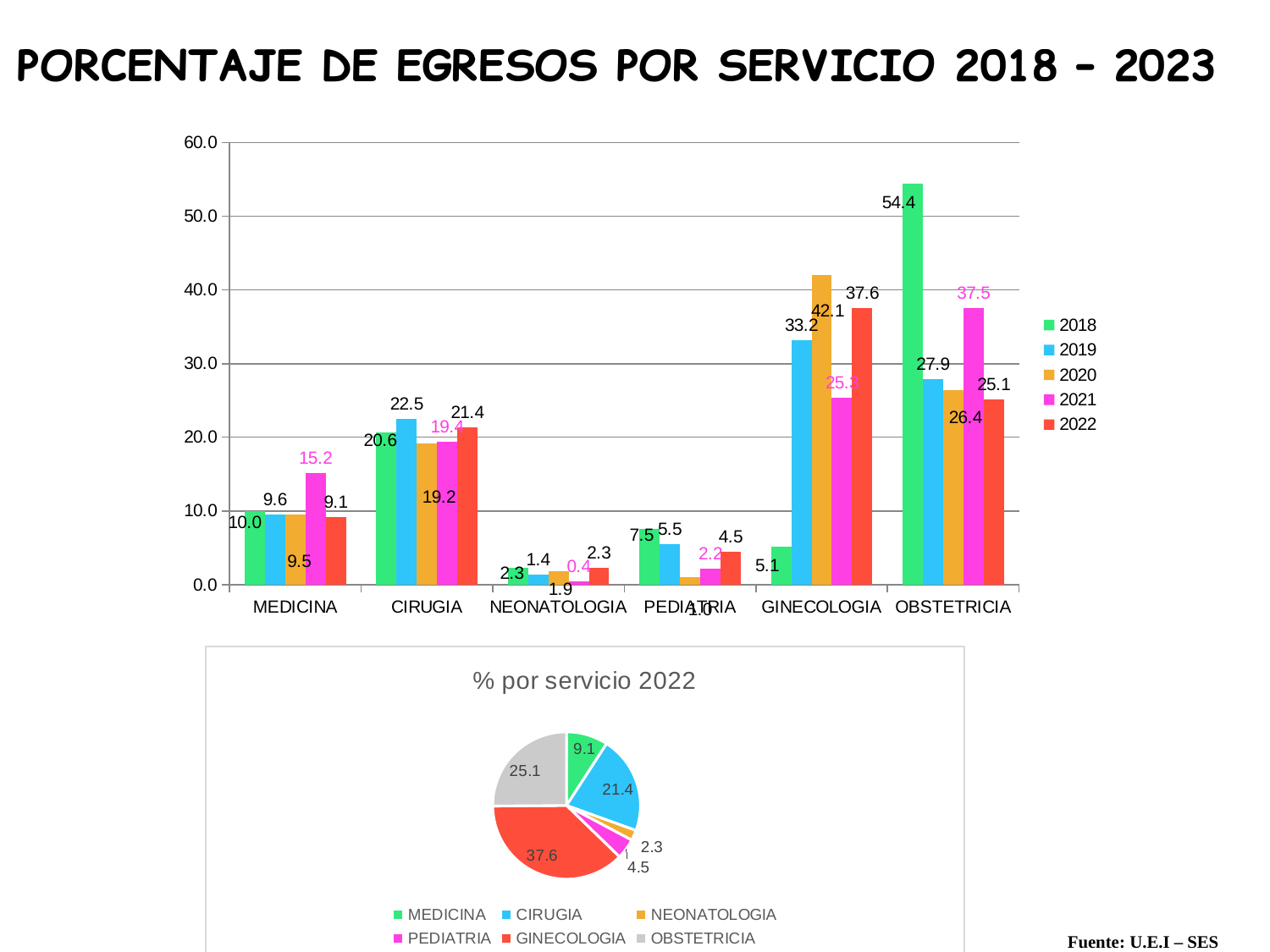

PORCENTAJE DE EGRESOS POR SERVICIO 2018 – 2023

### Chart

| Category | 2018 | 2019 | 2020 | 2021 | 2022 |
|---|---|---|---|---|---|
| MEDICINA | 9.974747474747476 | 9.569377990430622 | 9.532710280373832 | 15.155910079767947 | 9.1324200913242 |
| CIRUGIA | 20.643939393939394 | 22.48803827751196 | 19.158878504672895 | 19.434372733865118 | 21.385083713850836 |
| NEONATOLOGIA | 2.335858585858586 | 1.367053998632946 | 1.8691588785046727 | 0.43509789702683105 | 2.28310502283105 |
| PEDIATRIA | 7.512626262626262 | 5.536568694463432 | 1.0280373831775702 | 2.1754894851341553 | 4.4901065449010655 |
| GINECOLOGIA | 5.113636363636364 | 33.15105946684894 | 42.05607476635514 | 25.308194343727337 | 37.595129375951295 |
| OBSTETRICIA | 54.419191919191924 | 27.8879015721121 | 26.355140186915886 | 37.49093546047861 | 25.11415525114155 |

### Chart: % por servicio 2022

| Category | 2022 |
|---|---|
| MEDICINA | 9.1324200913242 |
| CIRUGIA | 21.385083713850836 |
| NEONATOLOGIA | 2.28310502283105 |
| PEDIATRIA | 4.4901065449010655 |
| GINECOLOGIA | 37.595129375951295 |
| OBSTETRICIA | 25.11415525114155 |
Fuente: U.E.I – SES